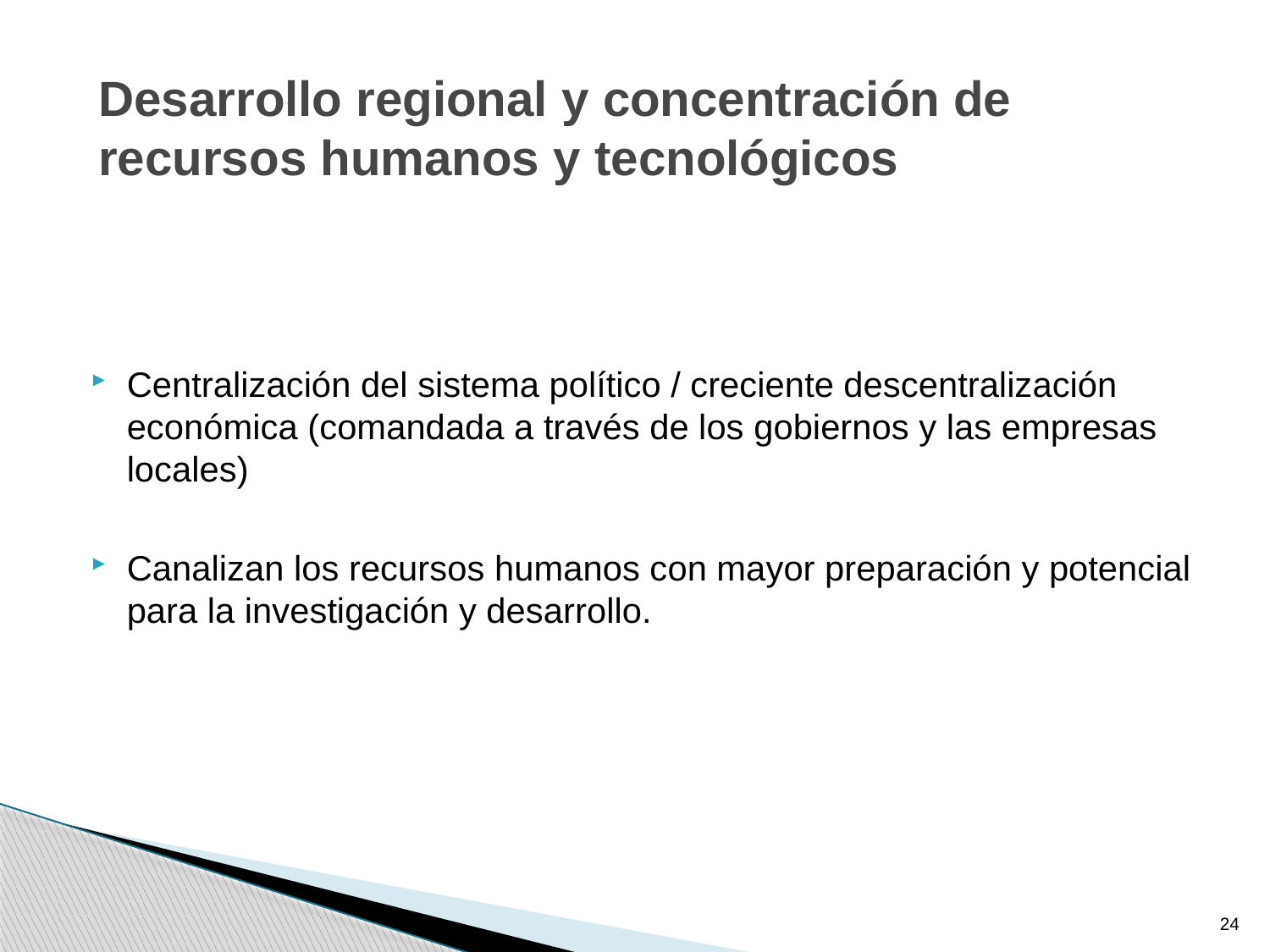

# Desarrollo regional y concentración de recursos humanos y tecnológicos

Centralización del sistema político / creciente descentralización económica (comandada a través de los gobiernos y las empresas locales)

Canalizan los recursos humanos con mayor preparación y potencial para la investigación y desarrollo.
24